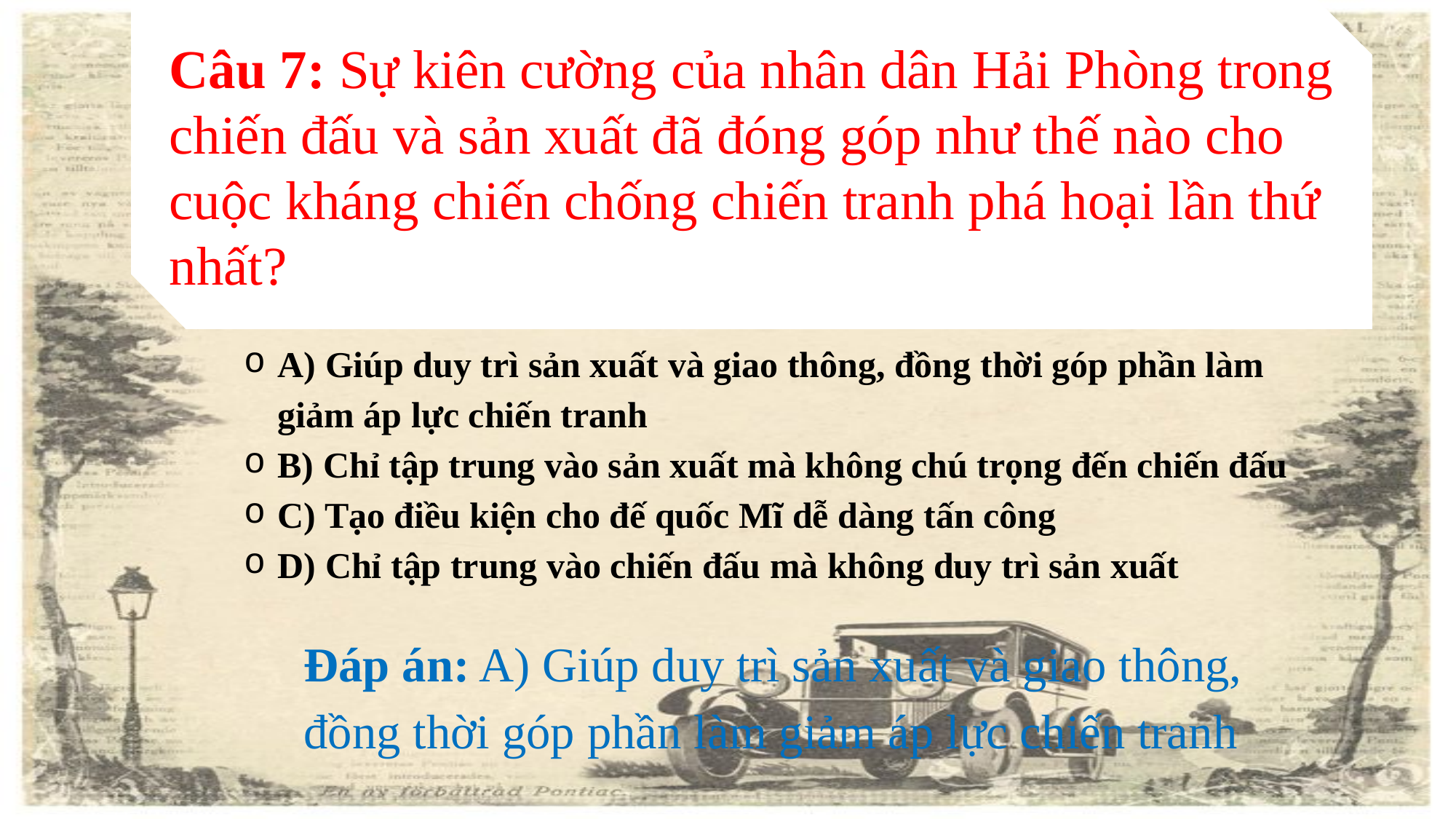

Câu 7: Sự kiên cường của nhân dân Hải Phòng trong chiến đấu và sản xuất đã đóng góp như thế nào cho cuộc kháng chiến chống chiến tranh phá hoại lần thứ nhất?
A) Giúp duy trì sản xuất và giao thông, đồng thời góp phần làm giảm áp lực chiến tranh
B) Chỉ tập trung vào sản xuất mà không chú trọng đến chiến đấu
C) Tạo điều kiện cho đế quốc Mĩ dễ dàng tấn công
D) Chỉ tập trung vào chiến đấu mà không duy trì sản xuất
Đáp án: A) Giúp duy trì sản xuất và giao thông, đồng thời góp phần làm giảm áp lực chiến tranh